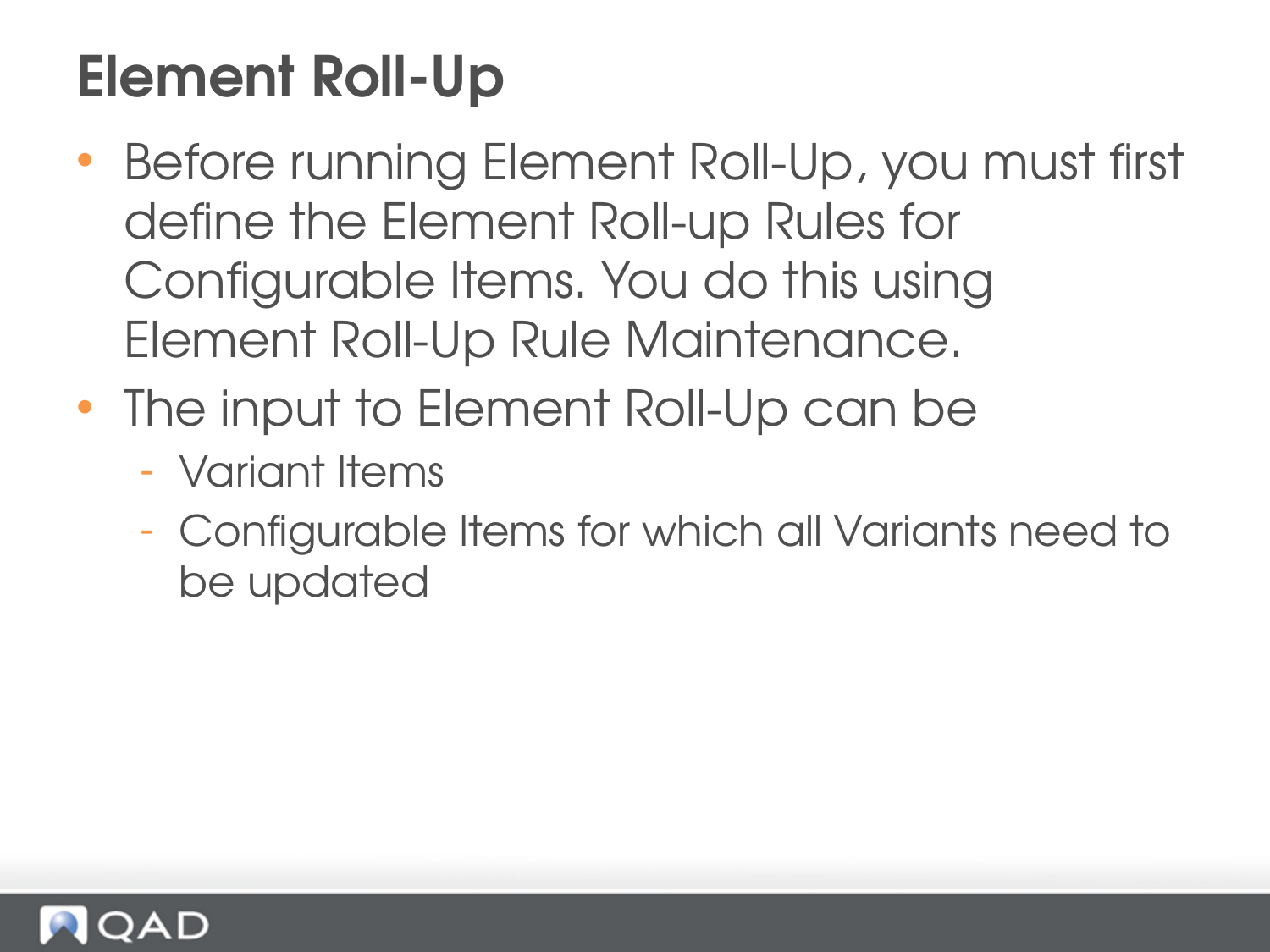

# Element Roll-Up
Before running Element Roll-Up, you must first define the Element Roll-up Rules for Configurable Items. You do this using Element Roll-Up Rule Maintenance.
The input to Element Roll-Up can be
Variant Items
Configurable Items for which all Variants need to be updated